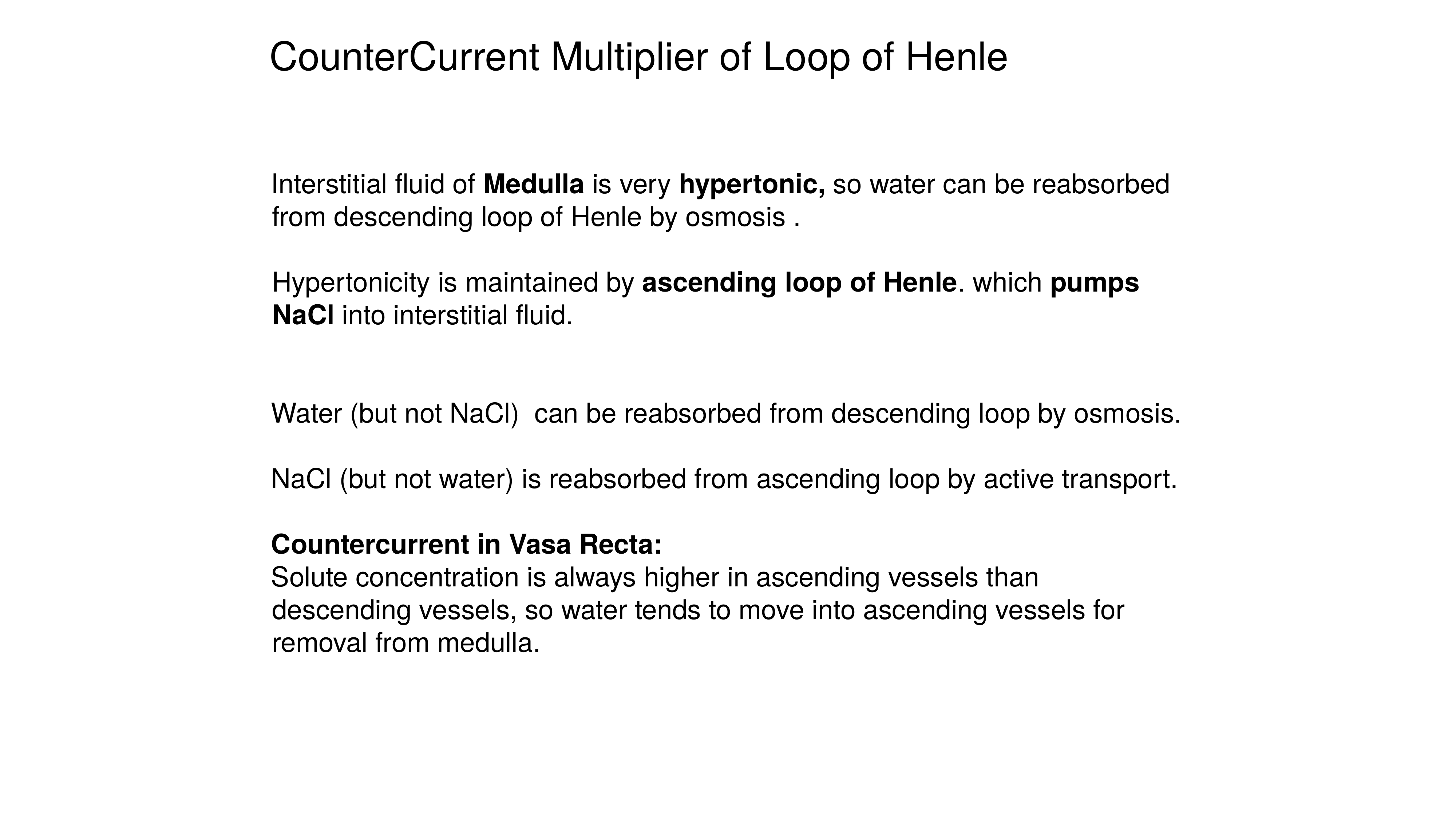

CounterCurrent Multiplier of Loop of Henle
Interstitial fluid of Medulla is very hypertonic, so water can be reabsorbed from descending loop of Henle by osmosis .
Hypertonicity is maintained by ascending loop of Henle. which pumps NaCl into interstitial fluid.

Water (but not NaCl)  can be reabsorbed from descending loop by osmosis.

NaCl (but not water) is reabsorbed from ascending loop by active transport.

Countercurrent in Vasa Recta:
Solute concentration is always higher in ascending vessels than descending vessels, so water tends to move into ascending vessels for removal from medulla.